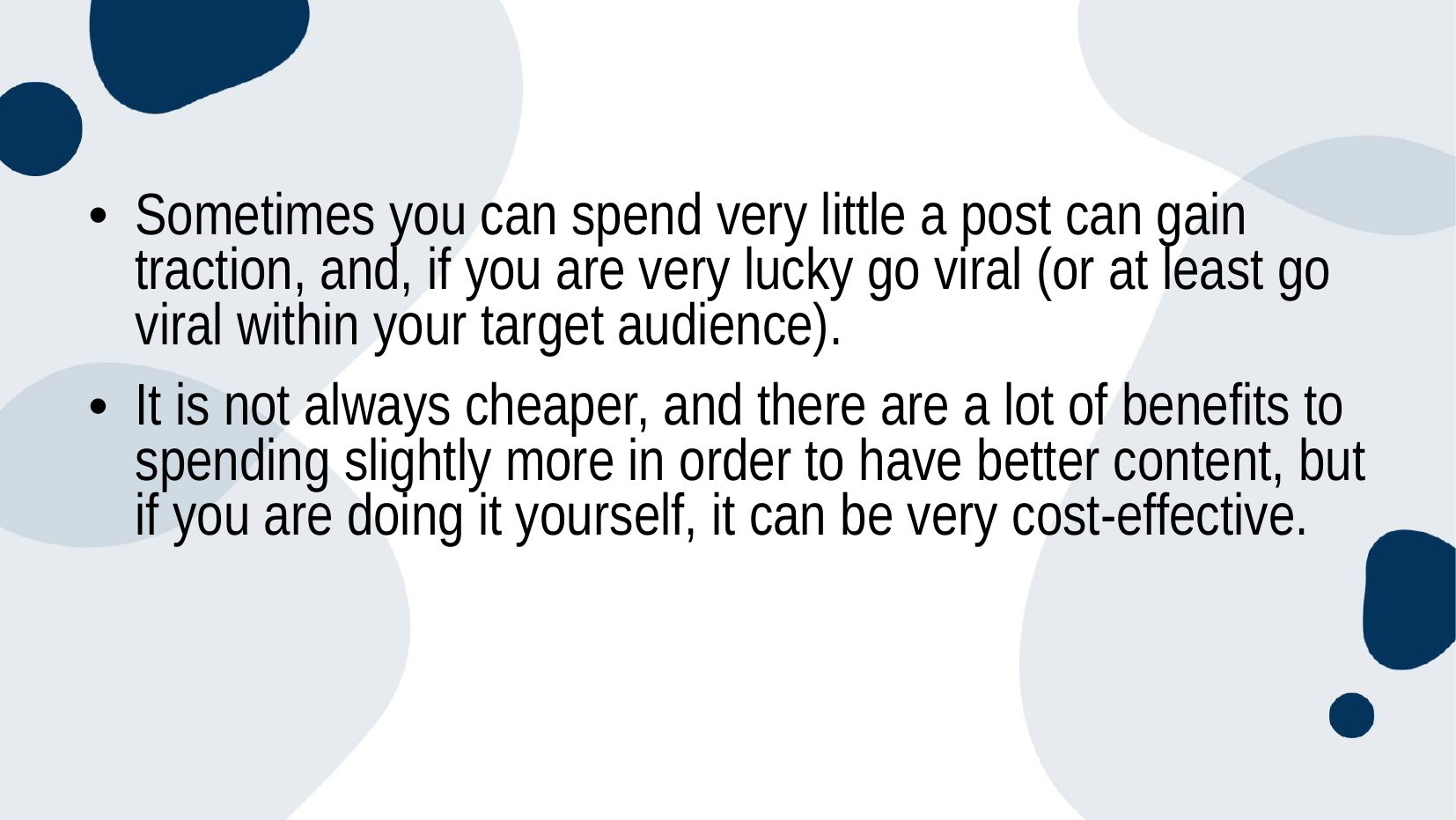

Sometimes you can spend very little a post can gain traction, and, if you are very lucky go viral (or at least go viral within your target audience).
It is not always cheaper, and there are a lot of benefits to spending slightly more in order to have better content, but if you are doing it yourself, it can be very cost-effective.